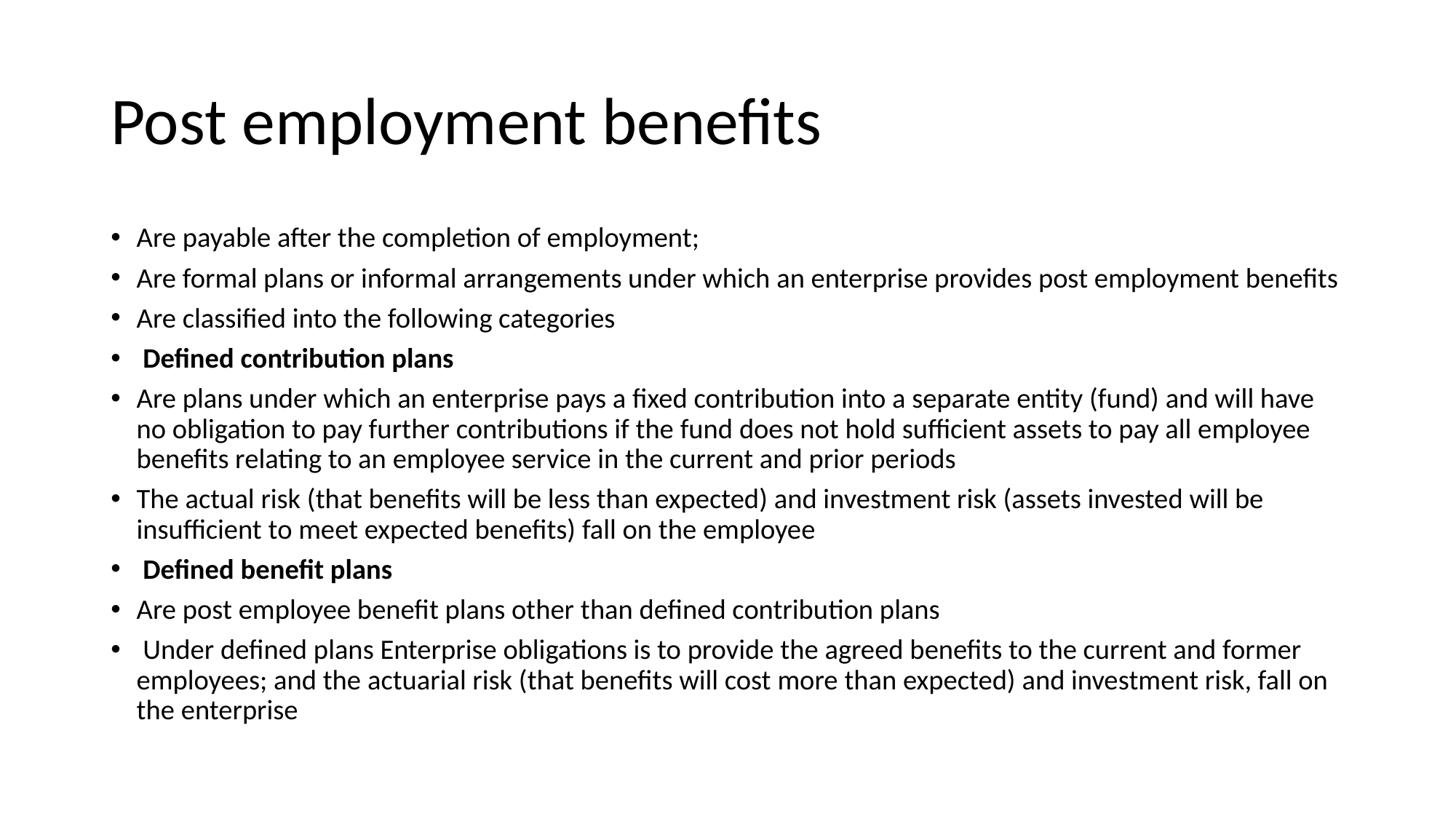

# Post employment benefits
Are payable after the completion of employment;
Are formal plans or informal arrangements under which an enterprise provides post employment benefits
Are classified into the following categories
 Defined contribution plans
Are plans under which an enterprise pays a fixed contribution into a separate entity (fund) and will have no obligation to pay further contributions if the fund does not hold sufficient assets to pay all employee benefits relating to an employee service in the current and prior periods
The actual risk (that benefits will be less than expected) and investment risk (assets invested will be insufficient to meet expected benefits) fall on the employee
 Defined benefit plans
Are post employee benefit plans other than defined contribution plans
 Under defined plans Enterprise obligations is to provide the agreed benefits to the current and former employees; and the actuarial risk (that benefits will cost more than expected) and investment risk, fall on the enterprise